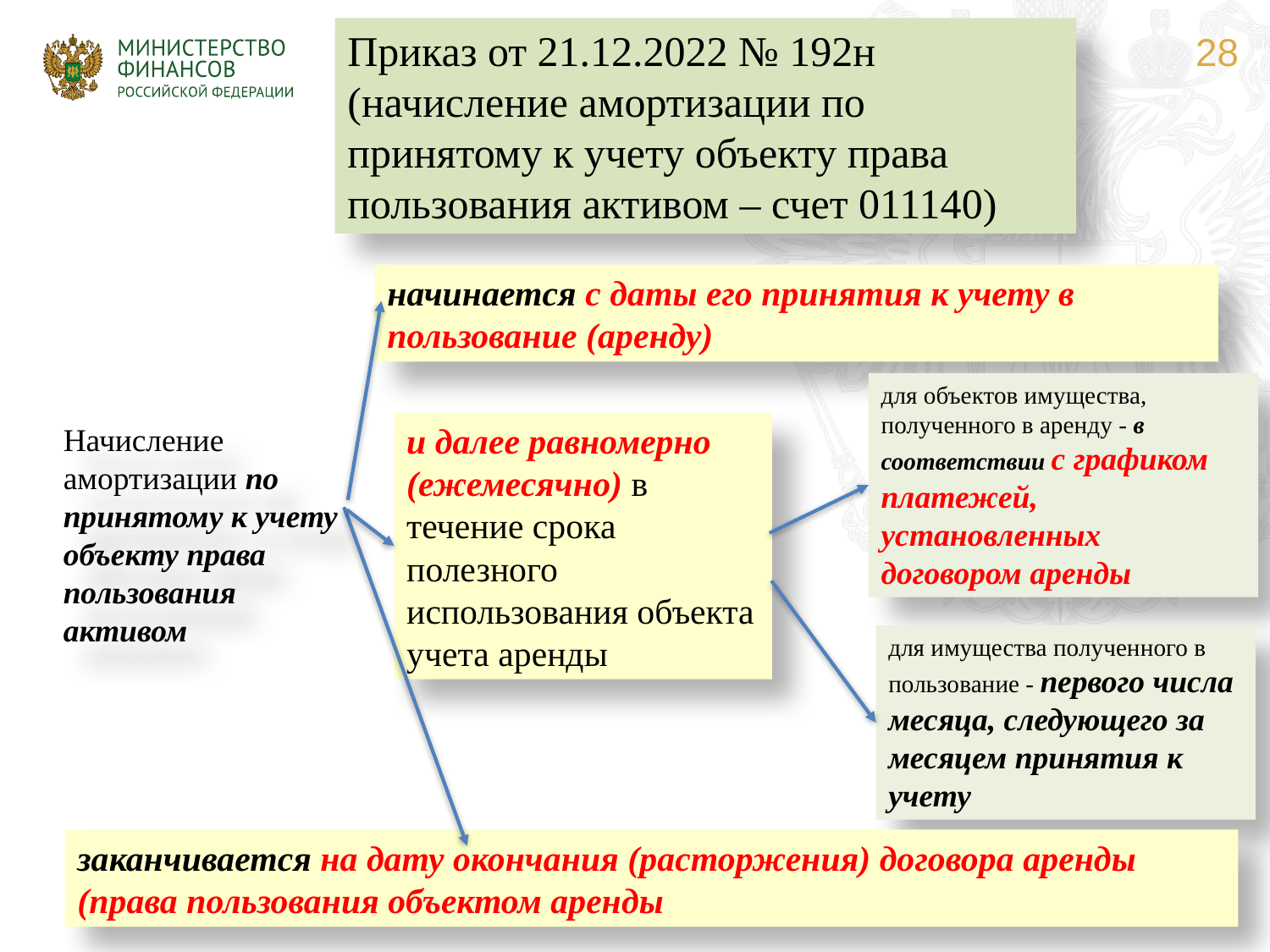

Приказ от 21.12.2022 № 192н
(начисление амортизации по принятому к учету объекту права пользования активом – счет 011140)
начинается с даты его принятия к учету в пользование (аренду)

для объектов имущества, полученного в аренду - в соответствии с графиком платежей, установленных договором аренды
и далее равномерно (ежемесячно) в течение срока полезного использования объекта учета аренды
Начисление амортизации по принятому к учету объекту права пользования активом
для имущества полученного в пользование - первого числа месяца, следующего за месяцем принятия к учету
заканчивается на дату окончания (расторжения) договора аренды
(права пользования объектом аренды